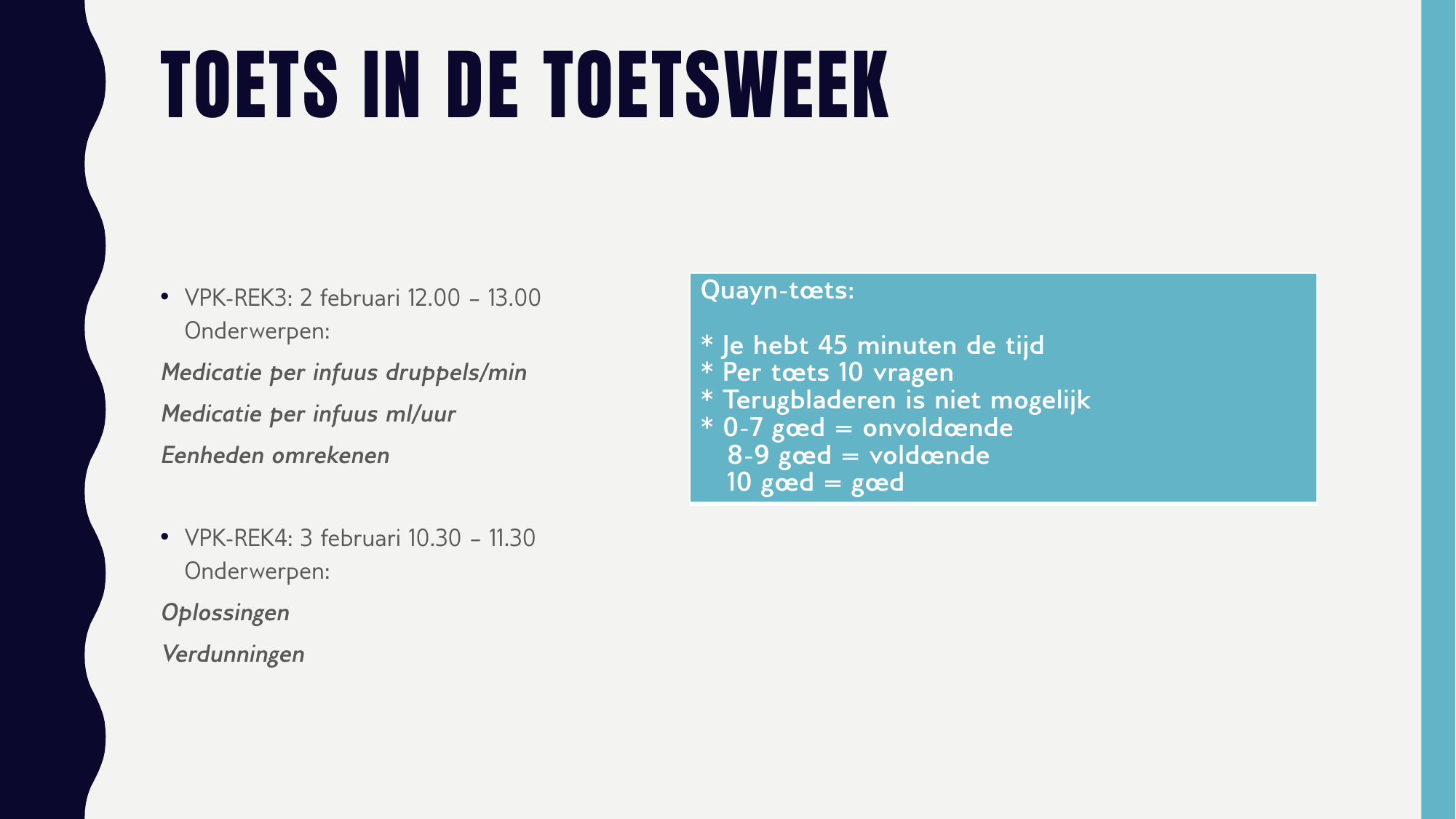

# Toets in de toetsweek
VPK-REK3: 2 februari 12.00 – 13.00
Onderwerpen:
Medicatie per infuus druppels/min
Medicatie per infuus ml/uur
Eenheden omrekenen

VPK-REK4: 3 februari 10.30 – 11.30
Onderwerpen:
Oplossingen
Verdunningen

| Quayn-toets: \* Je hebt 45 minuten de tijd \* Per toets 10 vragen \* Terugbladeren is niet mogelijk \* 0-7 goed = onvoldoende 8-9 goed = voldoende 10 goed = goed |
| --- |